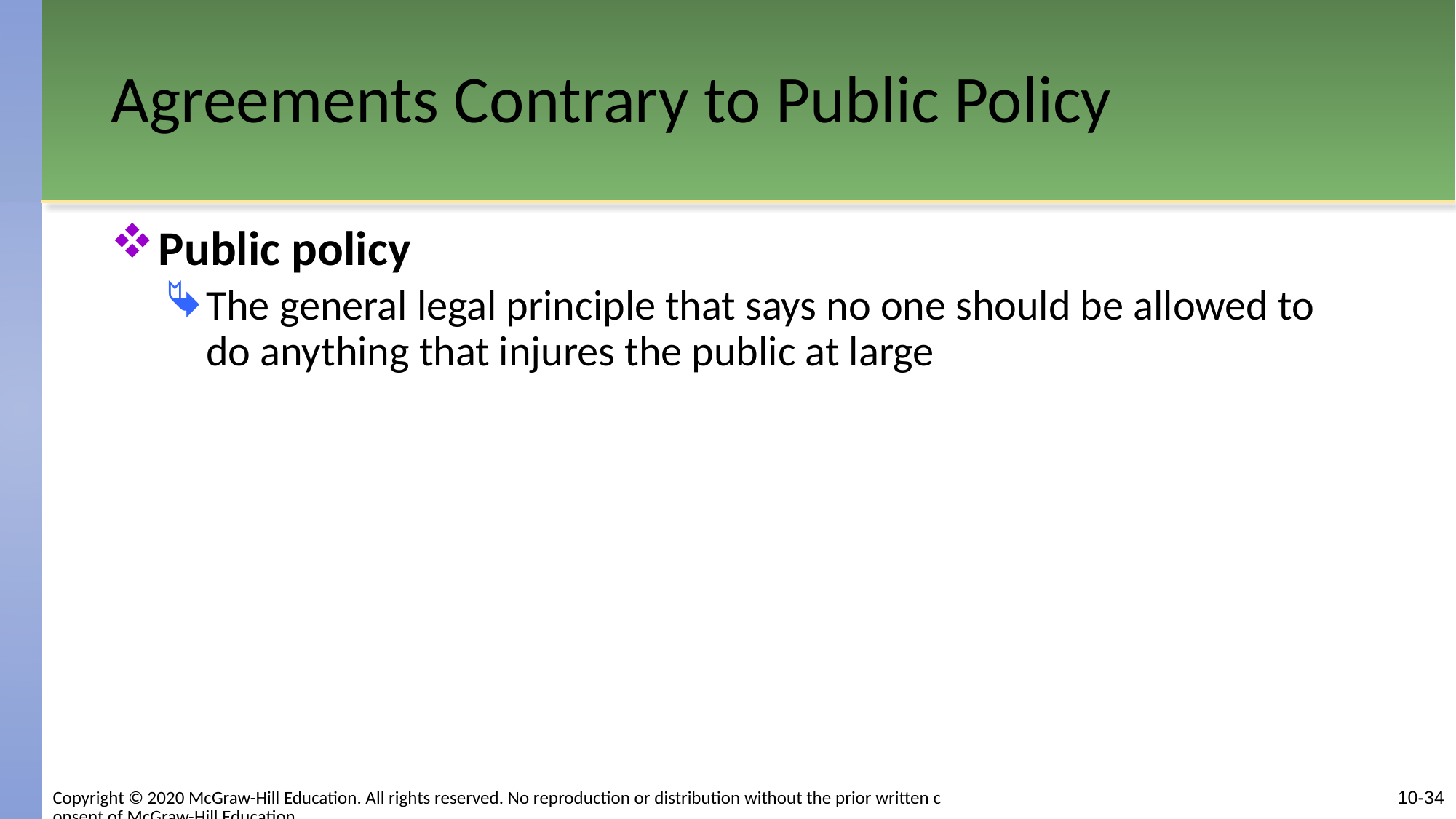

# Agreements Contrary to Public Policy
Public policy
The general legal principle that says no one should be allowed to do anything that injures the public at large

Copyright © 2020 McGraw-Hill Education. All rights reserved. No reproduction or distribution without the prior written consent of McGraw-Hill Education.
10-34